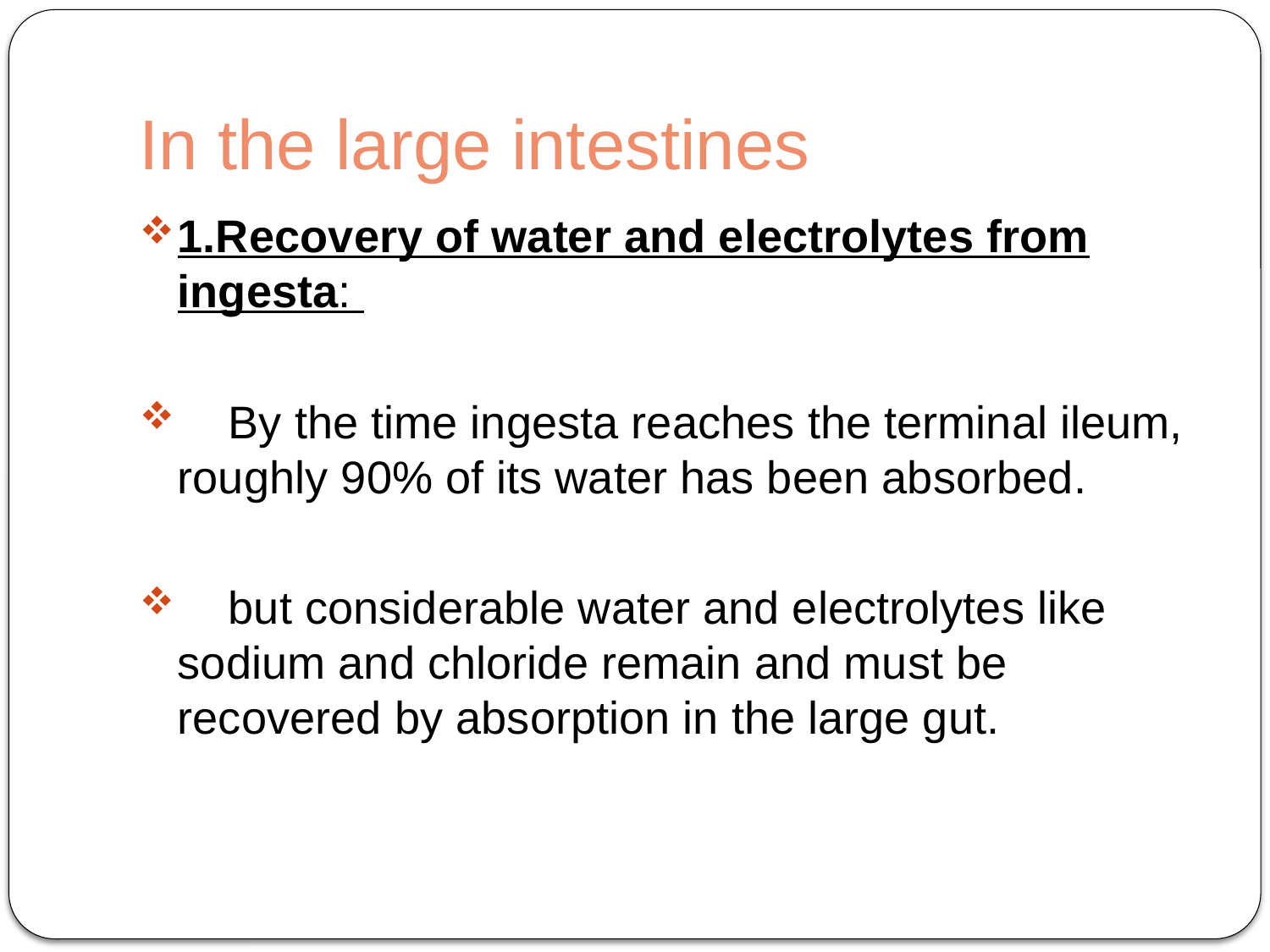

# In the large intestines
1.Recovery of water and electrolytes from ingesta:

    By the time ingesta reaches the terminal ileum, roughly 90% of its water has been absorbed.

    but considerable water and electrolytes like sodium and chloride remain and must be recovered by absorption in the large gut.